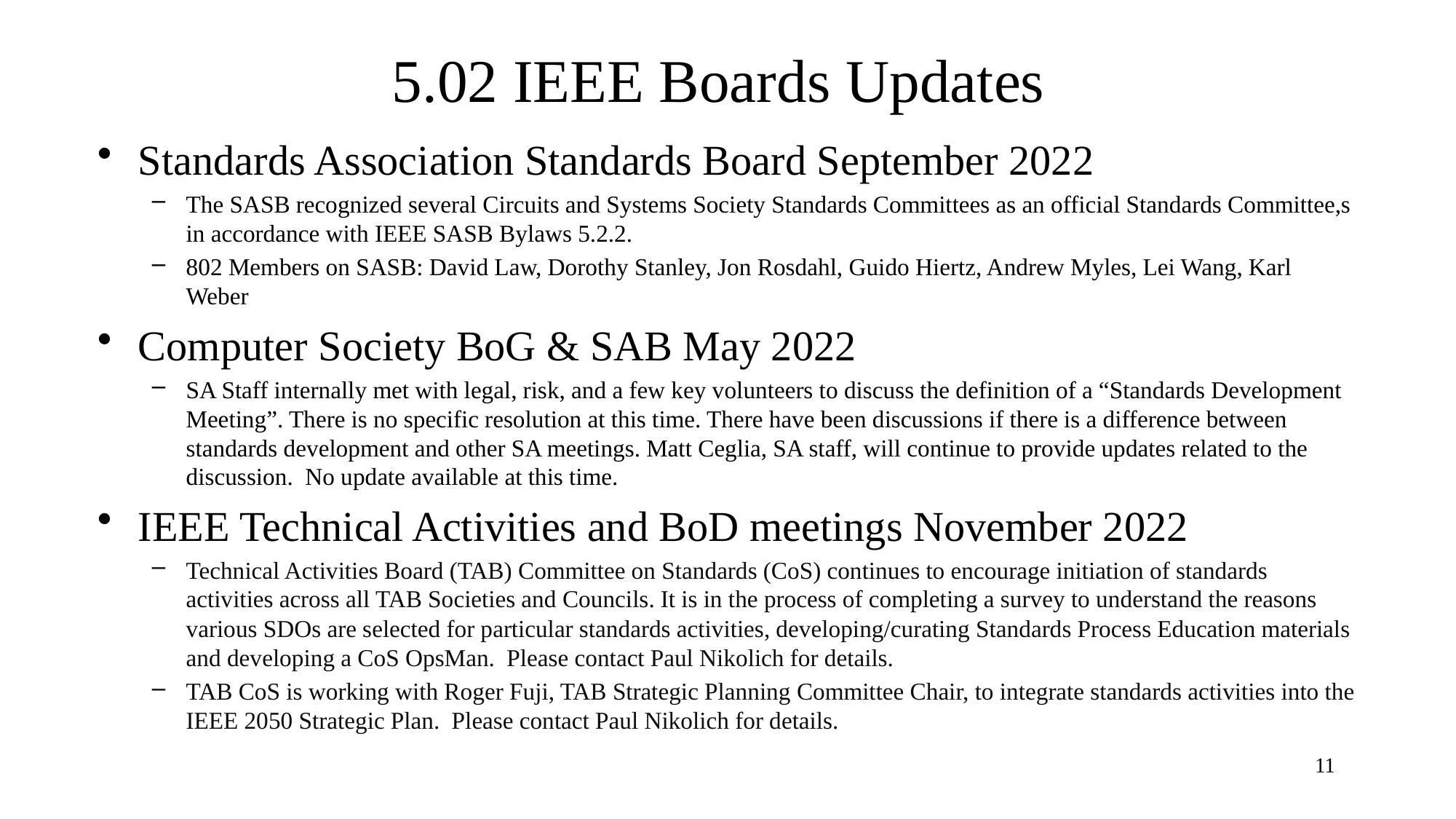

5.02 IEEE Boards Updates
Standards Association Standards Board September 2022
The SASB recognized several Circuits and Systems Society Standards Committees as an official Standards Committee,s in accordance with IEEE SASB Bylaws 5.2.2.
802 Members on SASB: David Law, Dorothy Stanley, Jon Rosdahl, Guido Hiertz, Andrew Myles, Lei Wang, Karl Weber
Computer Society BoG & SAB May 2022
SA Staff internally met with legal, risk, and a few key volunteers to discuss the definition of a “Standards Development Meeting”. There is no specific resolution at this time. There have been discussions if there is a difference between standards development and other SA meetings. Matt Ceglia, SA staff, will continue to provide updates related to the discussion.  No update available at this time.
IEEE Technical Activities and BoD meetings November 2022
Technical Activities Board (TAB) Committee on Standards (CoS) continues to encourage initiation of standards activities across all TAB Societies and Councils. It is in the process of completing a survey to understand the reasons various SDOs are selected for particular standards activities, developing/curating Standards Process Education materials and developing a CoS OpsMan.  Please contact Paul Nikolich for details.
TAB CoS is working with Roger Fuji, TAB Strategic Planning Committee Chair, to integrate standards activities into the IEEE 2050 Strategic Plan.  Please contact Paul Nikolich for details.

11